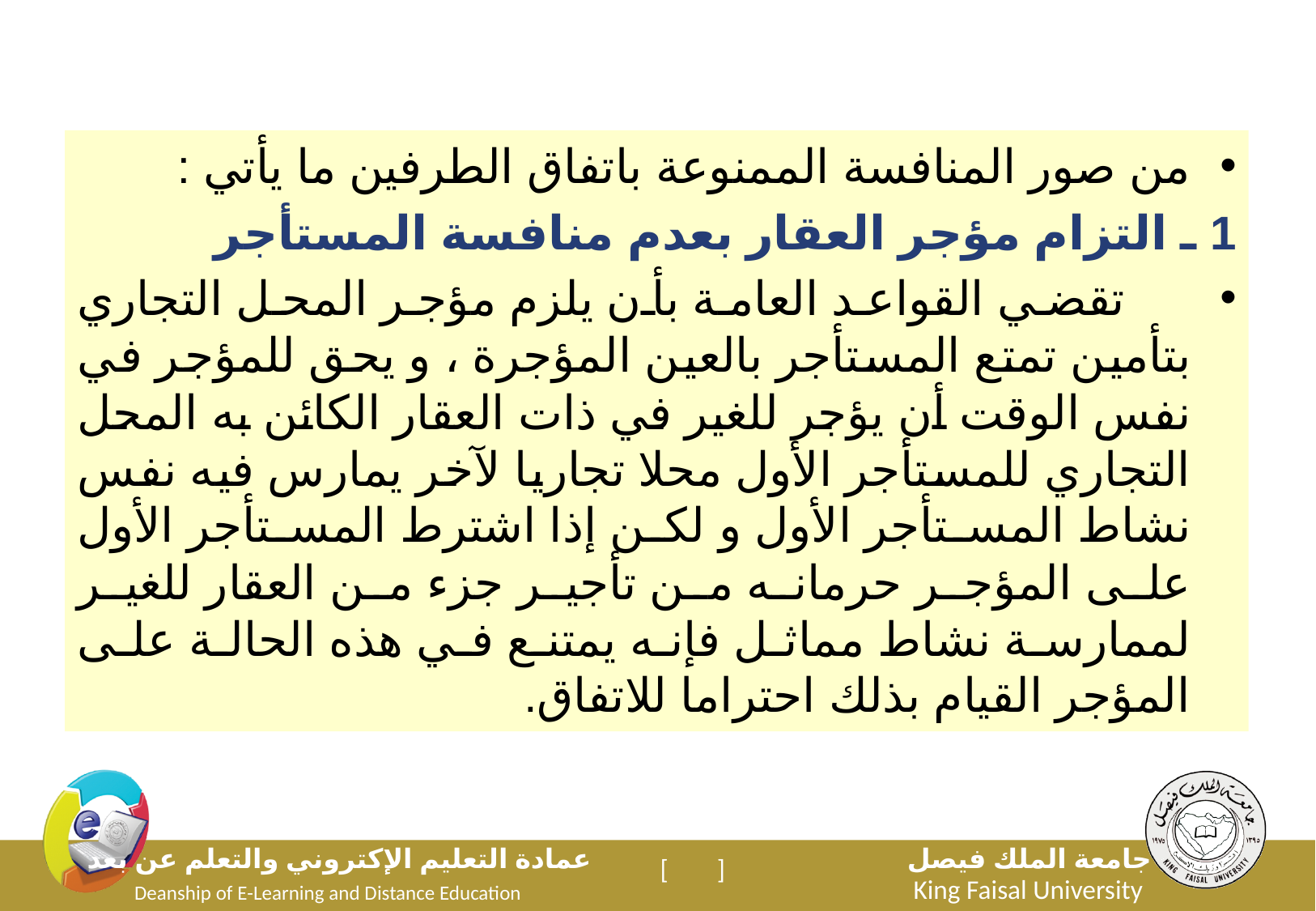

من صور المنافسة الممنوعة باتفاق الطرفين ما يأتي :
	1 ـ التزام مؤجر العقار بعدم منافسة المستأجر
     تقضي القواعد العامة بأن يلزم مؤجر المحل التجاري بتأمين تمتع المستأجر بالعين المؤجرة ، و يحق للمؤجر في نفس الوقت أن يؤجر للغير في ذات العقار الكائن به المحل التجاري للمستأجر الأول محلا تجاريا لآخر يمارس فيه نفس نشاط المستأجر الأول و لكن إذا اشترط المستأجر الأول على المؤجر حرمانه من تأجير جزء من العقار للغير لممارسة نشاط مماثل فإنه يمتنع في هذه الحالة على المؤجر القيام بذلك احتراما للاتفاق.